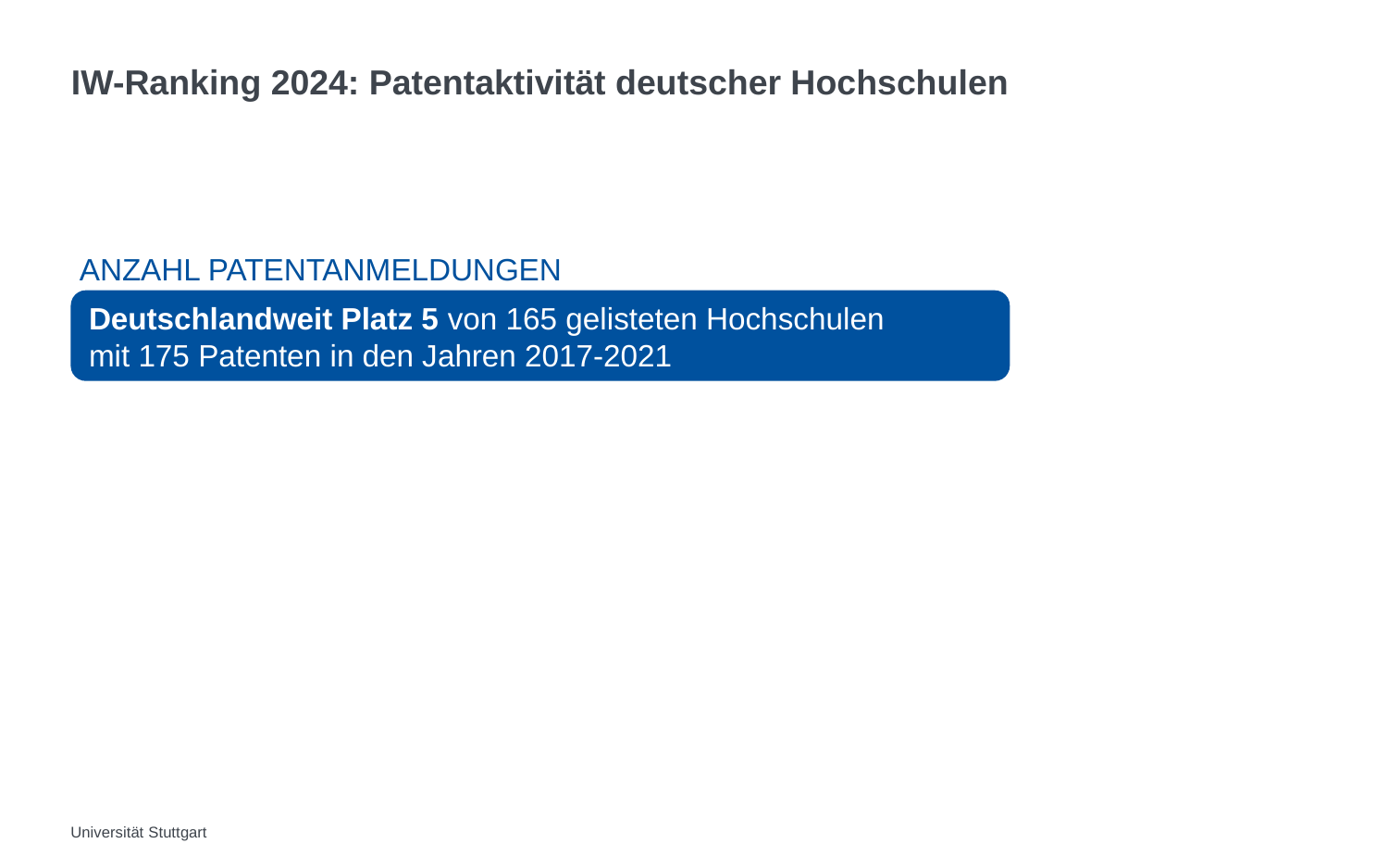

# IW-Ranking 2024: Patentaktivität deutscher Hochschulen
 anzahl patentanmeldungen
Deutschlandweit Platz 5 von 165 gelisteten Hochschulen
mit 175 Patenten in den Jahren 2017-2021
Universität Stuttgart